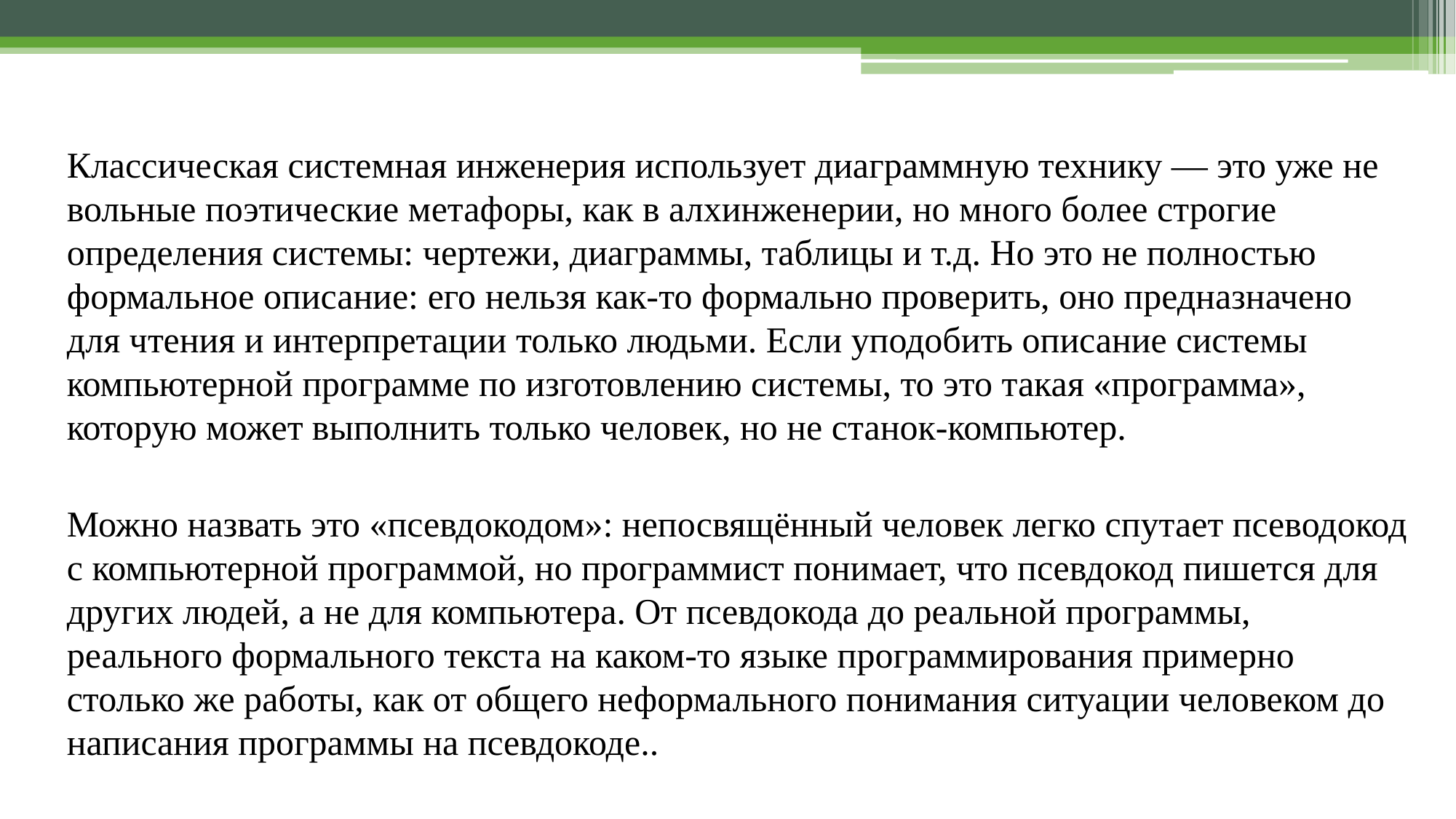

Классическая системная инженерия использует диаграммную технику — это уже не вольные поэтические метафоры, как в алхинженерии, но много более строгие определения системы: чертежи, диаграммы, таблицы и т.д. Но это не полностью формальное описание: его нельзя как-то формально проверить, оно предназначено для чтения и интерпретации только людьми. Если уподобить описание системы компьютерной программе по изготовлению системы, то это такая «программа», которую может выполнить только человек, но не станок-компьютер.

Можно назвать это «псевдокодом»: непосвящённый человек легко спутает псеводокод с компьютерной программой, но программист понимает, что псевдокод пишется для других людей, а не для компьютера. От псевдокода до реальной программы, реального формального текста на каком-то языке программирования примерно столько же работы, как от общего неформального понимания ситуации человеком до написания программы на псевдокоде..